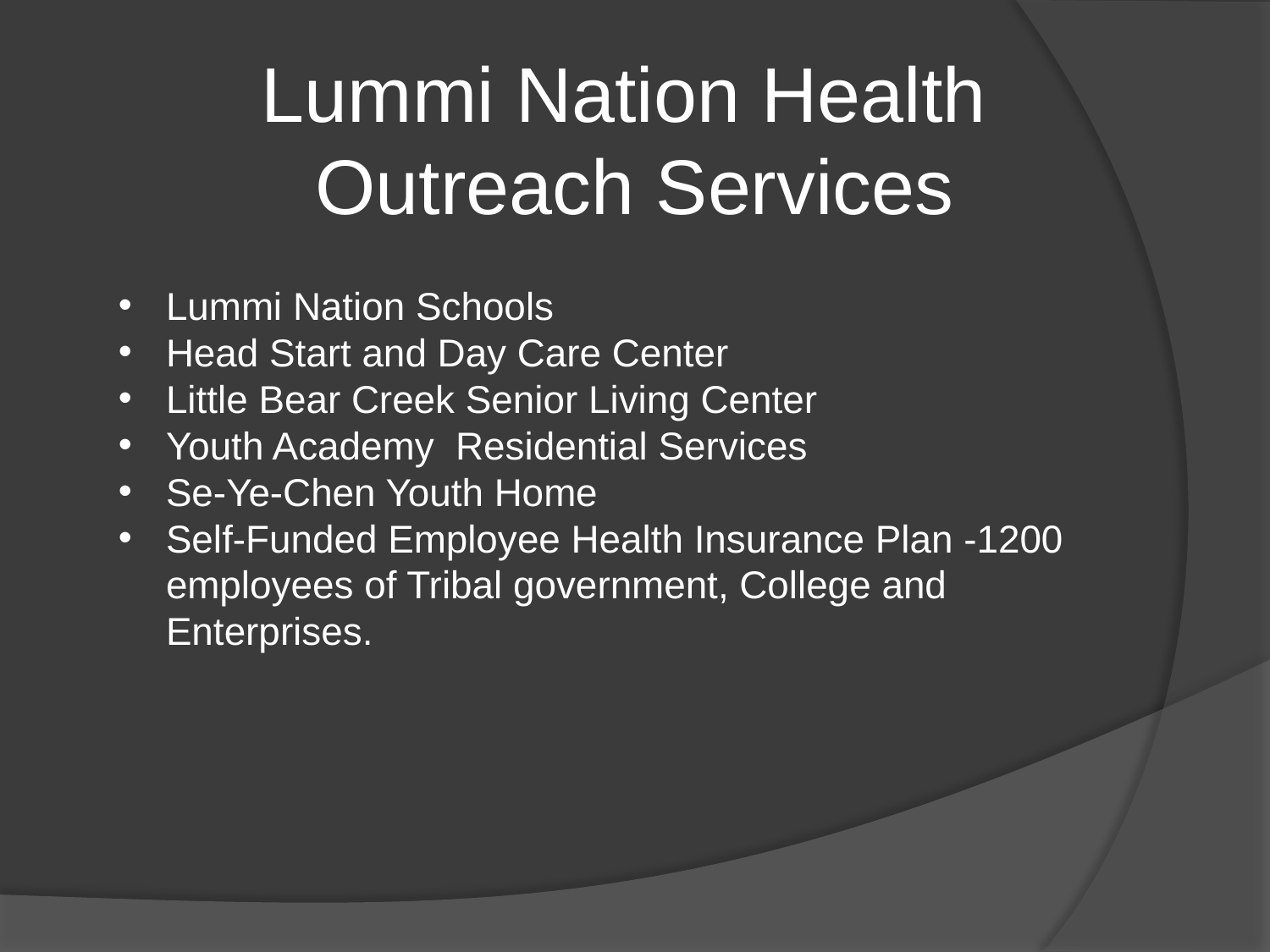

Lummi Nation Health
Outreach Services
Lummi Nation Schools
Head Start and Day Care Center
Little Bear Creek Senior Living Center
Youth Academy  Residential Services
Se-Ye-Chen Youth Home
Self-Funded Employee Health Insurance Plan -1200 employees of Tribal government, College and Enterprises.